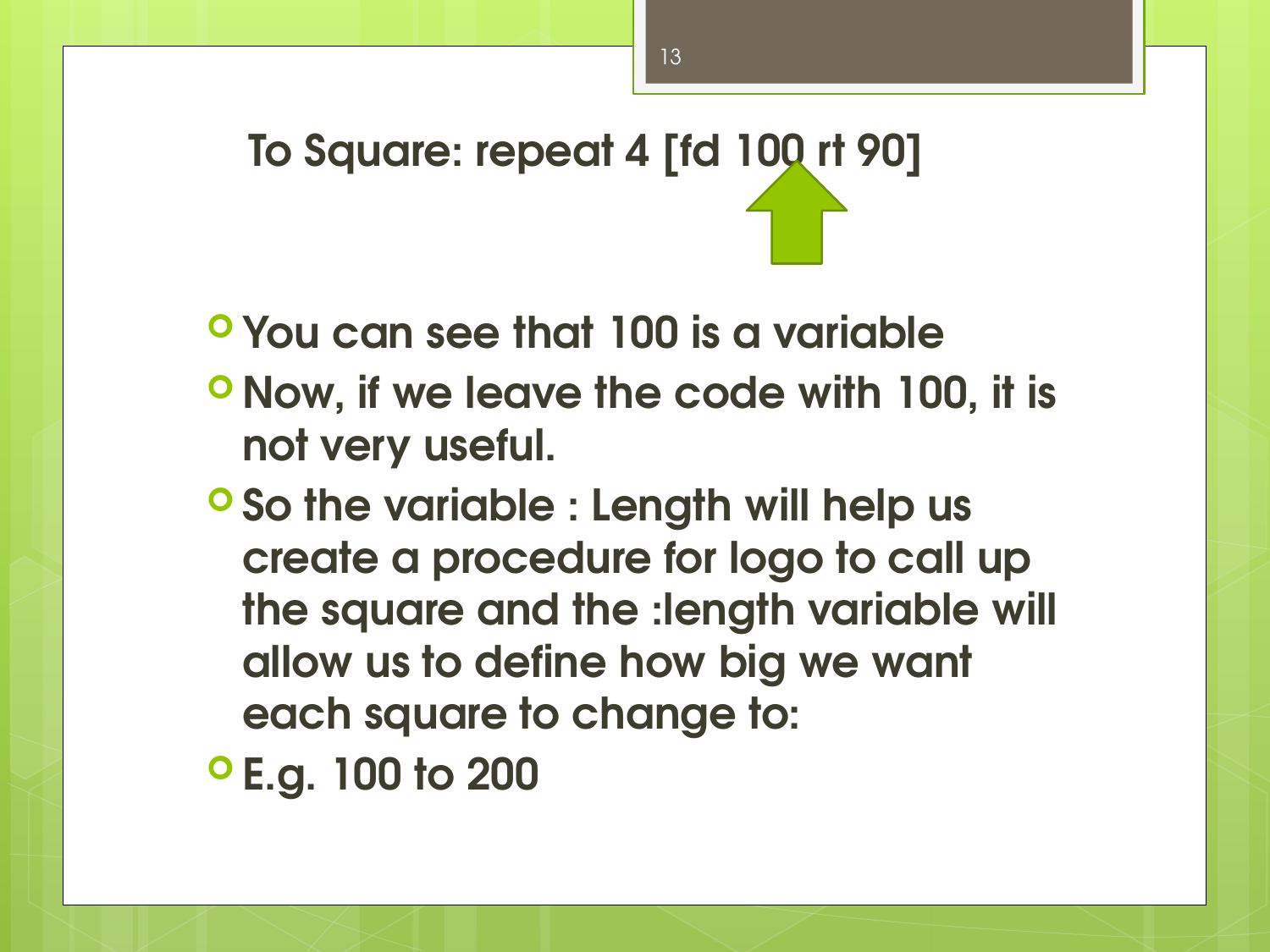

13

To Square: repeat 4 [fd 100 rt 90]

You can see that 100 is a variable
Now, if we leave the code with 100, it is not very useful.
So the variable : Length will help us create a procedure for logo to call up the square and the :length variable will allow us to define how big we want each square to change to:
E.g. 100 to 200